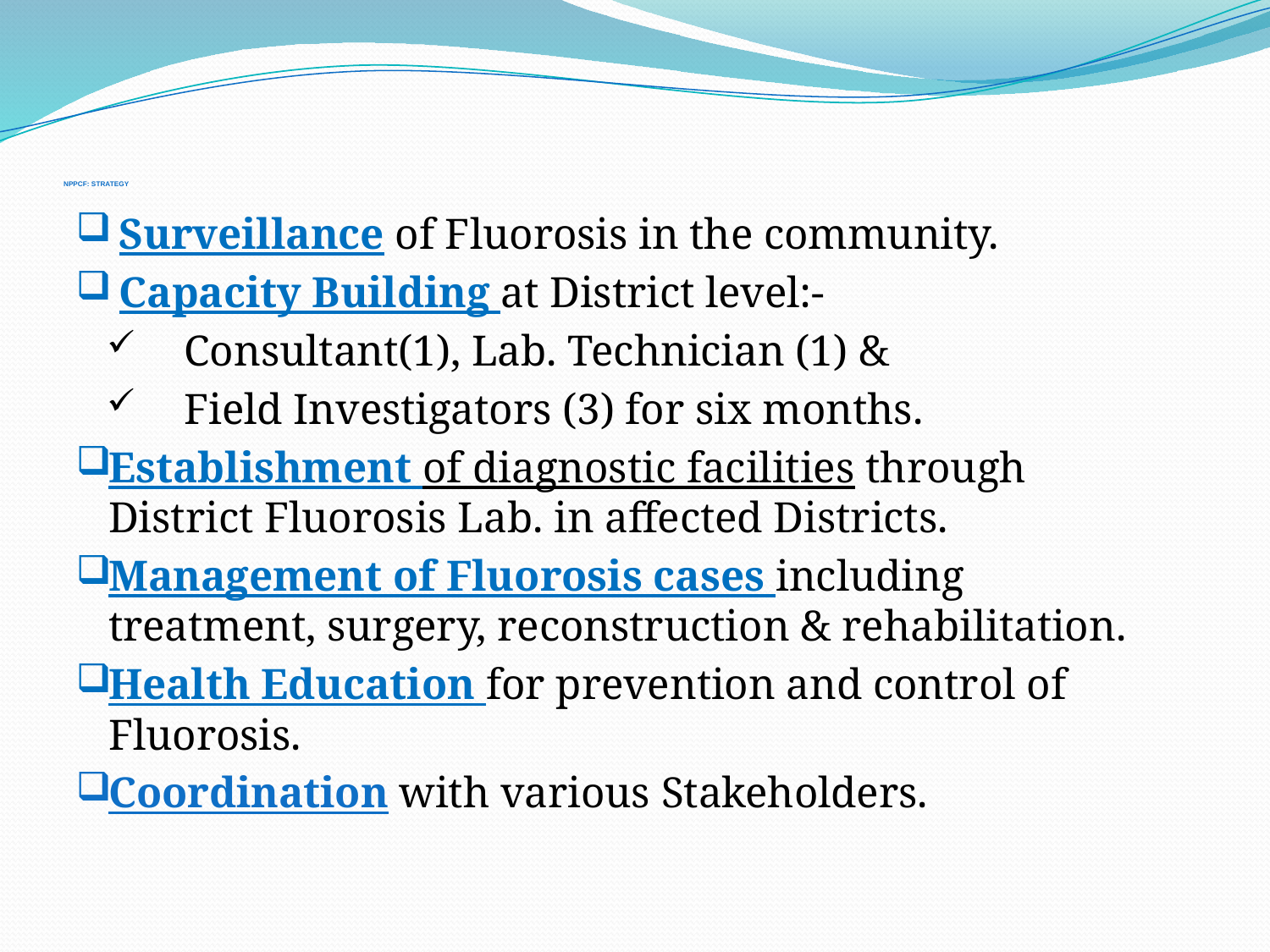

# NPPCF: STRATEGY
 Surveillance of Fluorosis in the community.
 Capacity Building at District level:-
   Consultant(1), Lab. Technician (1) &
   Field Investigators (3) for six months.
Establishment of diagnostic facilities through District Fluorosis Lab. in affected Districts.
Management of Fluorosis cases including treatment, surgery, reconstruction & rehabilitation.
Health Education for prevention and control of  Fluorosis.
Coordination with various Stakeholders.